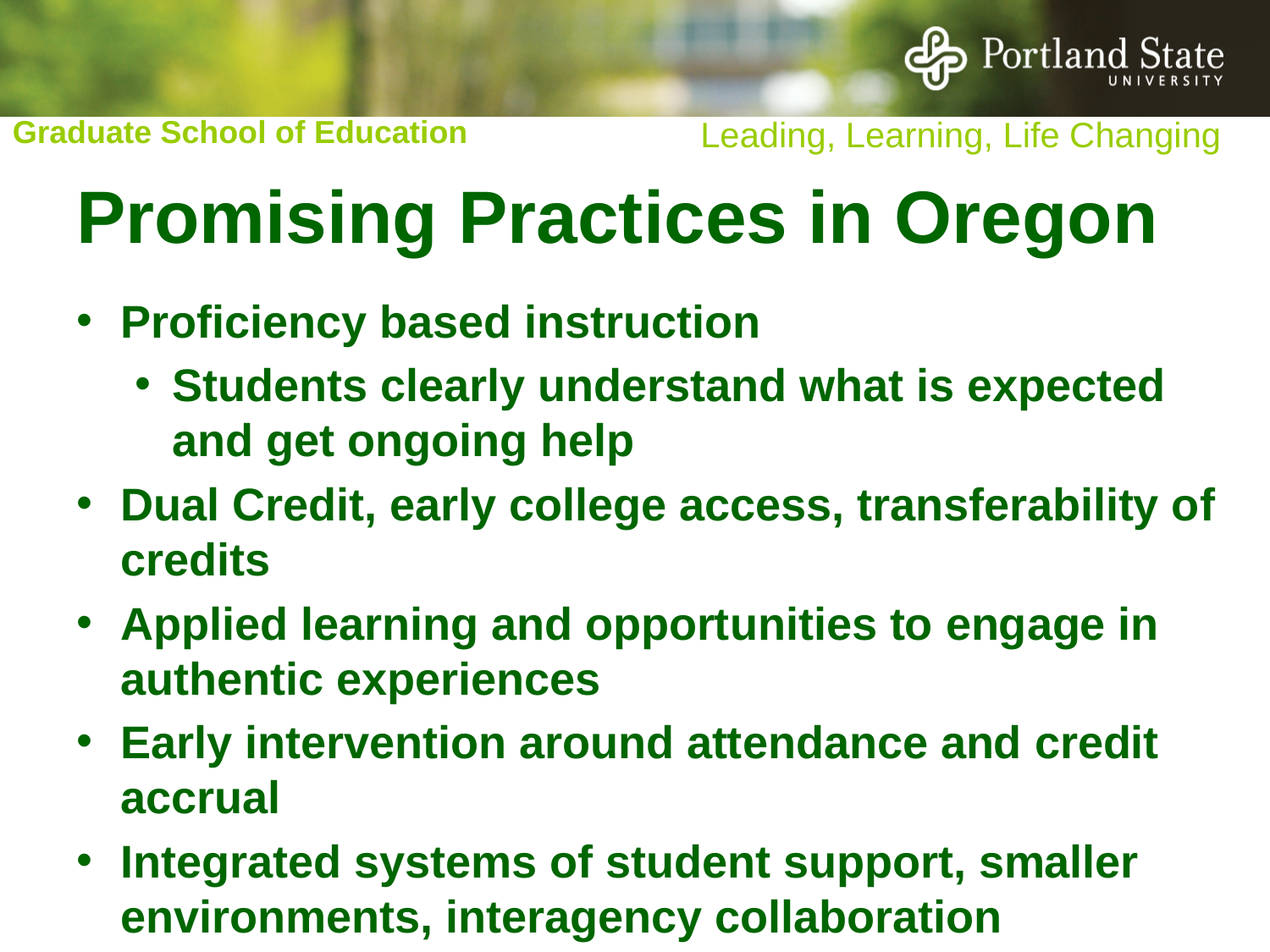

# Promising Practices in Oregon
Proficiency based instruction
Students clearly understand what is expected and get ongoing help
Dual Credit, early college access, transferability of credits
Applied learning and opportunities to engage in authentic experiences
Early intervention around attendance and credit accrual
Integrated systems of student support, smaller environments, interagency collaboration